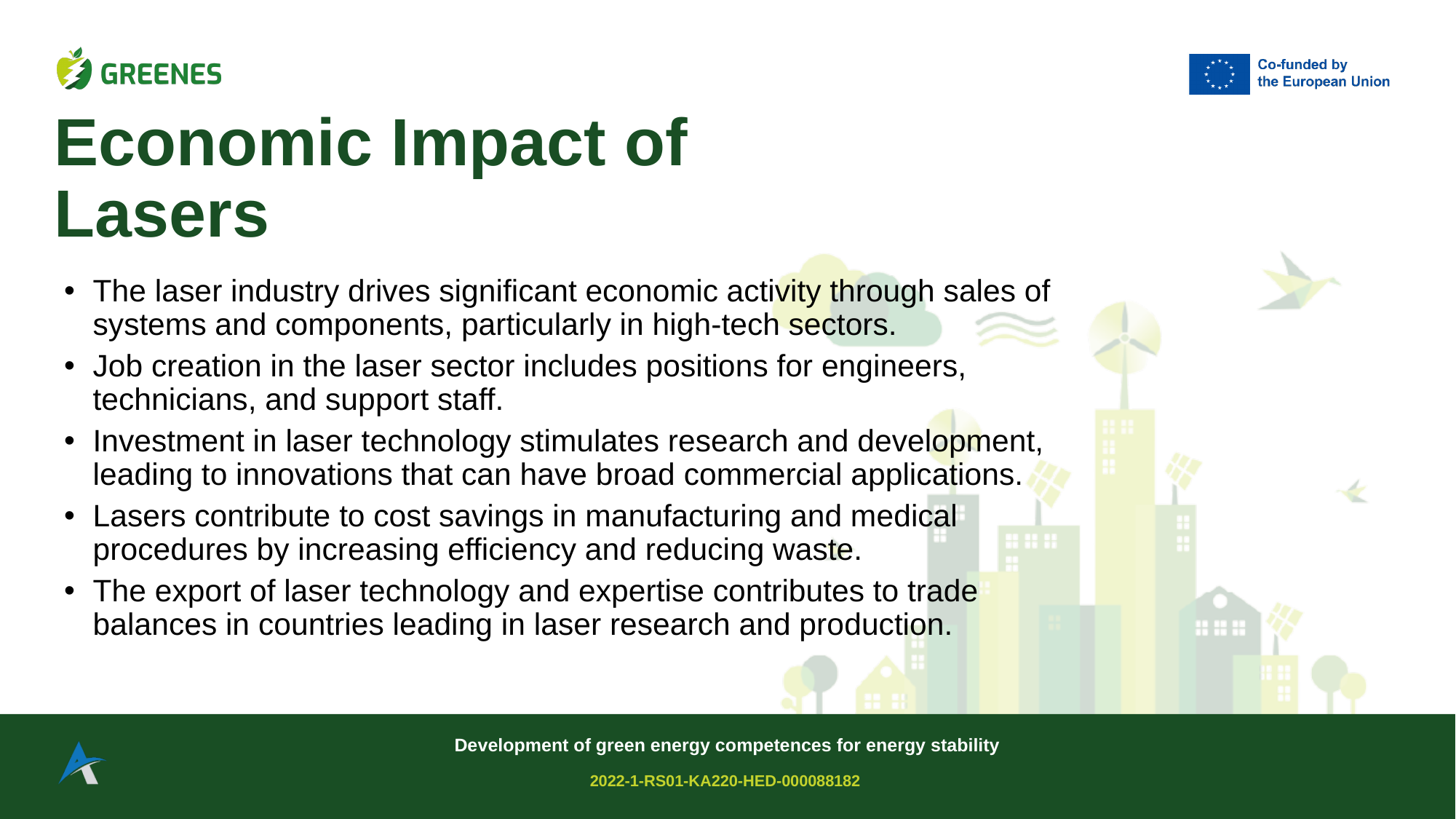

# Economic Impact of Lasers
The laser industry drives significant economic activity through sales of systems and components, particularly in high-tech sectors.
Job creation in the laser sector includes positions for engineers, technicians, and support staff.
Investment in laser technology stimulates research and development, leading to innovations that can have broad commercial applications.
Lasers contribute to cost savings in manufacturing and medical procedures by increasing efficiency and reducing waste.
The export of laser technology and expertise contributes to trade balances in countries leading in laser research and production.